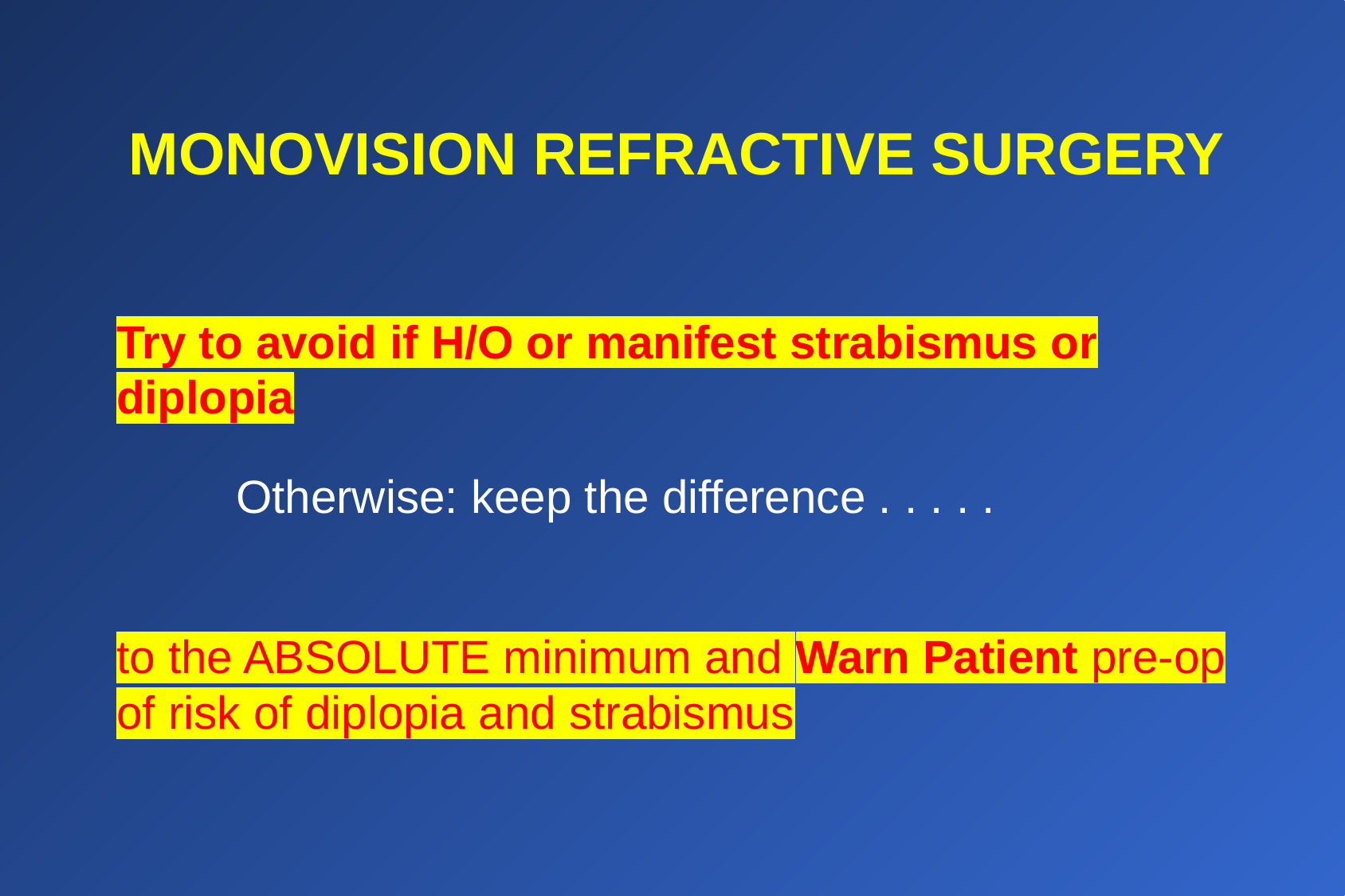

MONOVISION REFRACTIVE SURGERY

Try to avoid if H/O or manifest strabismus or diplopia
	Otherwise: keep the difference . . . . .

to the ABSOLUTE minimum and Warn Patient pre-op of risk of diplopia and strabismus